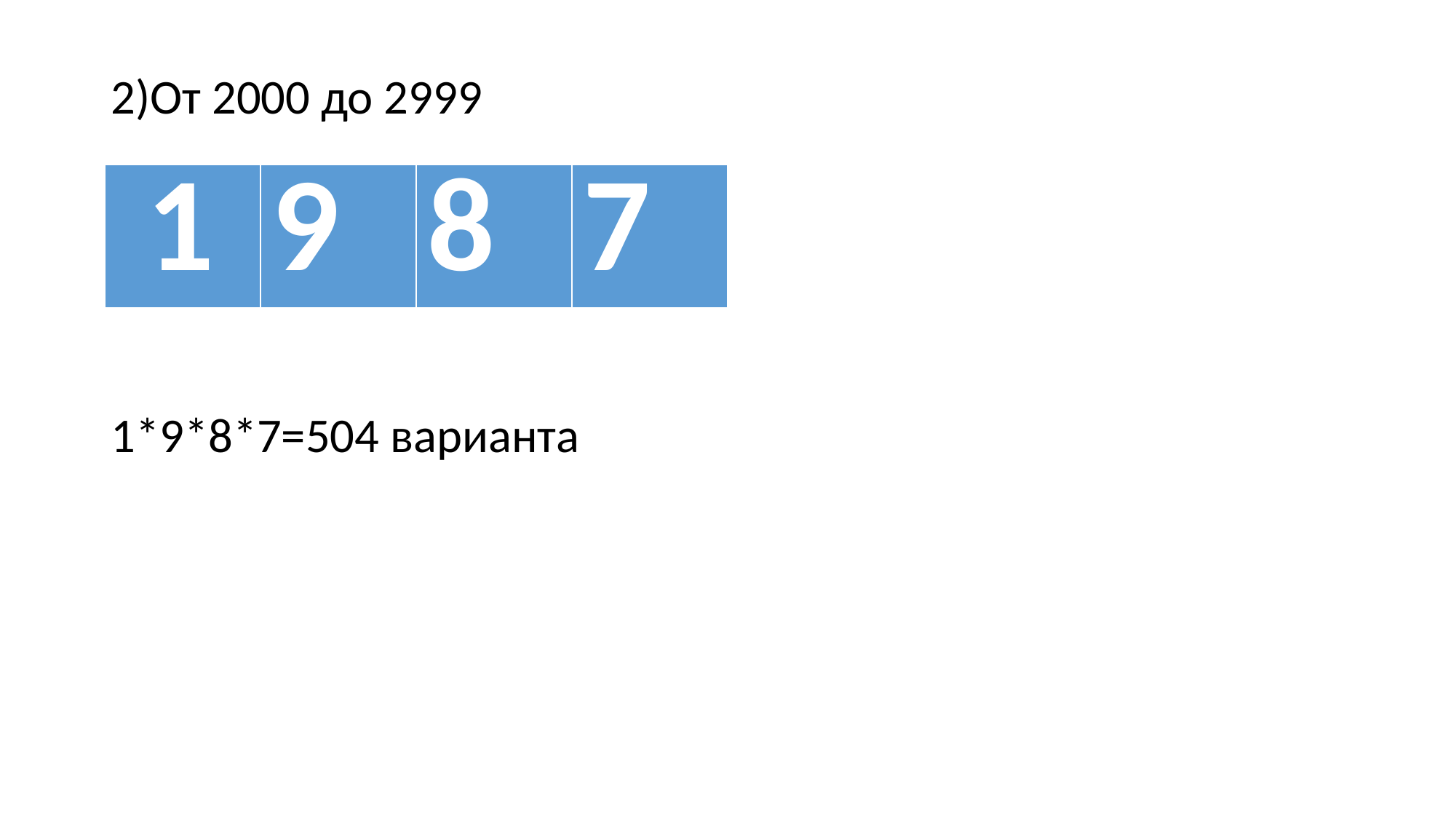

2)От 2000 до 2999

1*9*8*7=504 варианта

| 1 | 9 | 8 | 7 |
| --- | --- | --- | --- |